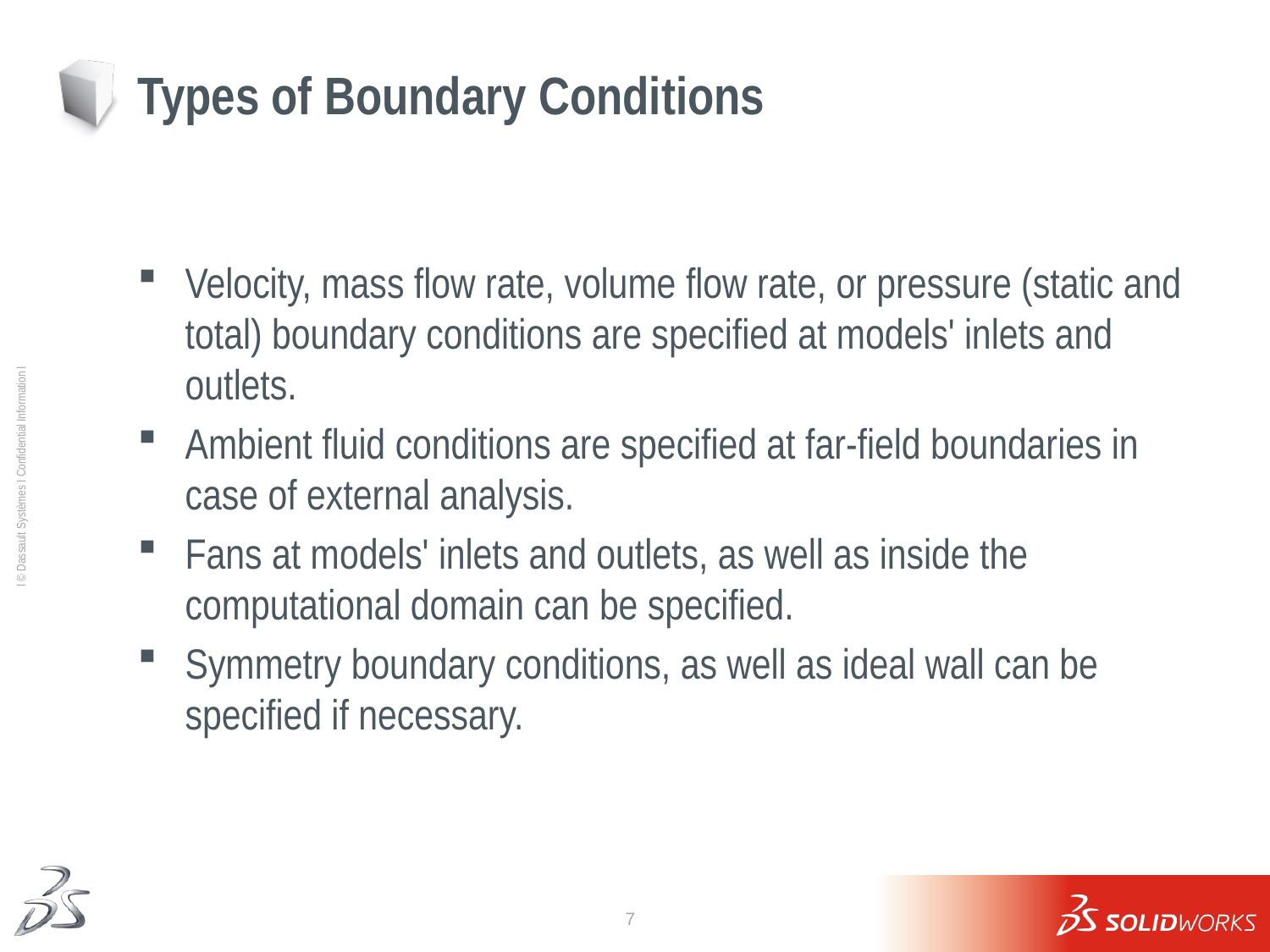

# Types of Boundary Conditions
Velocity, mass flow rate, volume flow rate, or pressure (static and total) boundary conditions are specified at models' inlets and outlets.
Ambient fluid conditions are specified at far-field boundaries in case of external analysis.
Fans at models' inlets and outlets, as well as inside the computational domain can be specified.
Symmetry boundary conditions, as well as ideal wall can be specified if necessary.